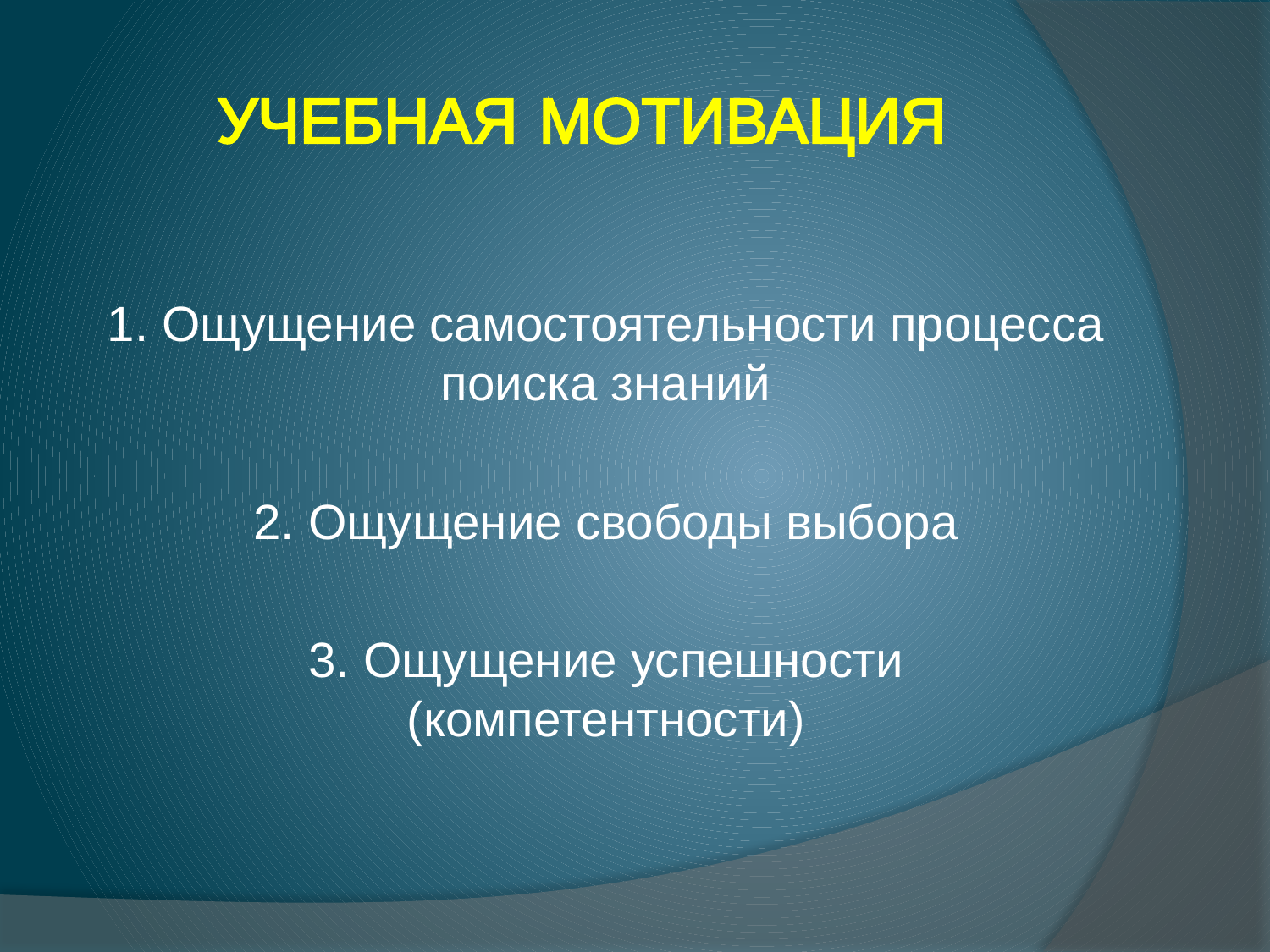

# УЧЕБНАЯ МОТИВАЦИЯ
1. Ощущение самостоятельности процесса поиска знаний

2. Ощущение свободы выбора

3. Ощущение успешности (компетентности)